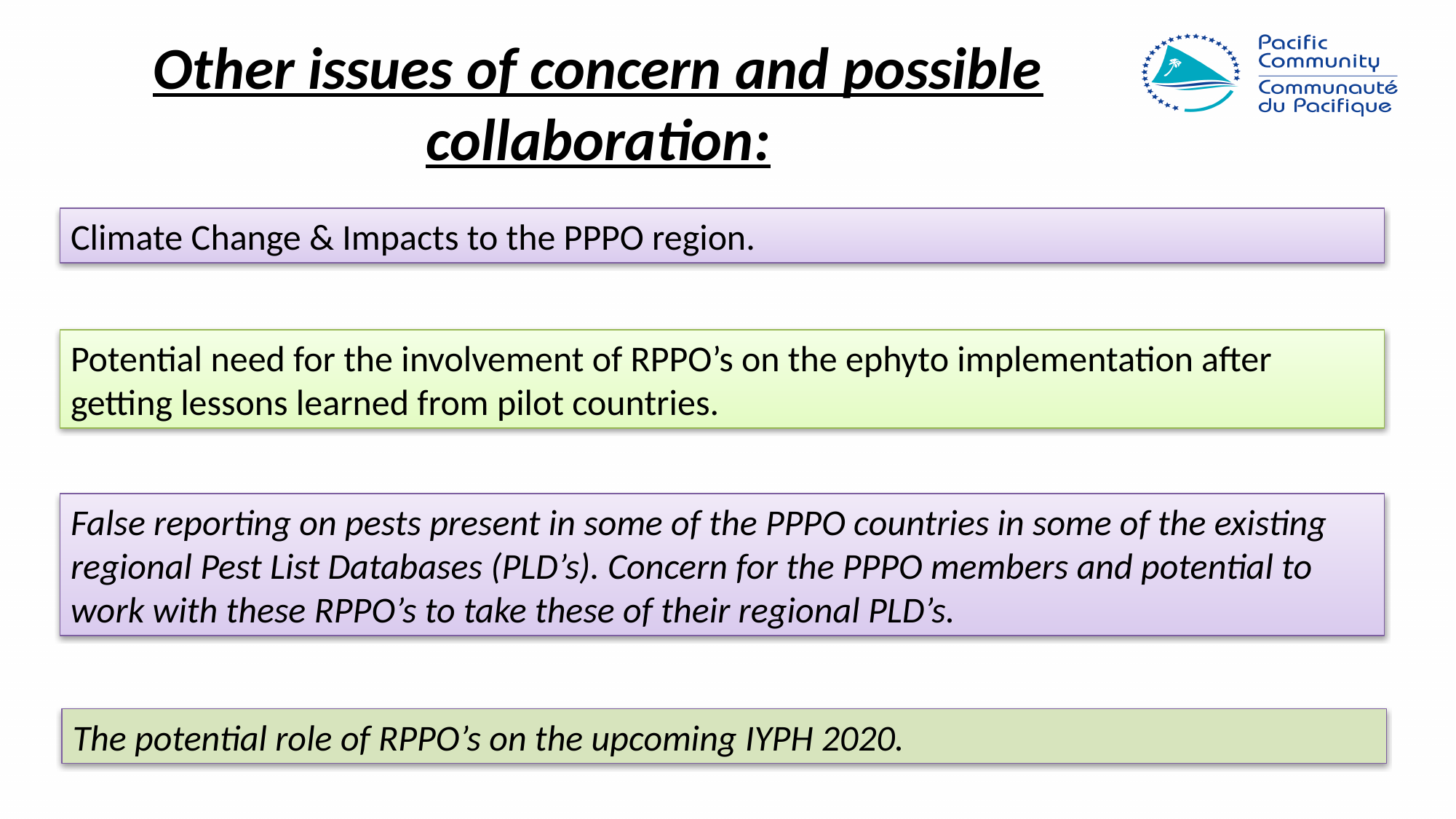

# Other issues of concern and possible collaboration:
Climate Change & Impacts to the PPPO region.
Potential need for the involvement of RPPO’s on the ephyto implementation after getting lessons learned from pilot countries.
False reporting on pests present in some of the PPPO countries in some of the existing regional Pest List Databases (PLD’s). Concern for the PPPO members and potential to work with these RPPO’s to take these of their regional PLD’s.
The potential role of RPPO’s on the upcoming IYPH 2020.